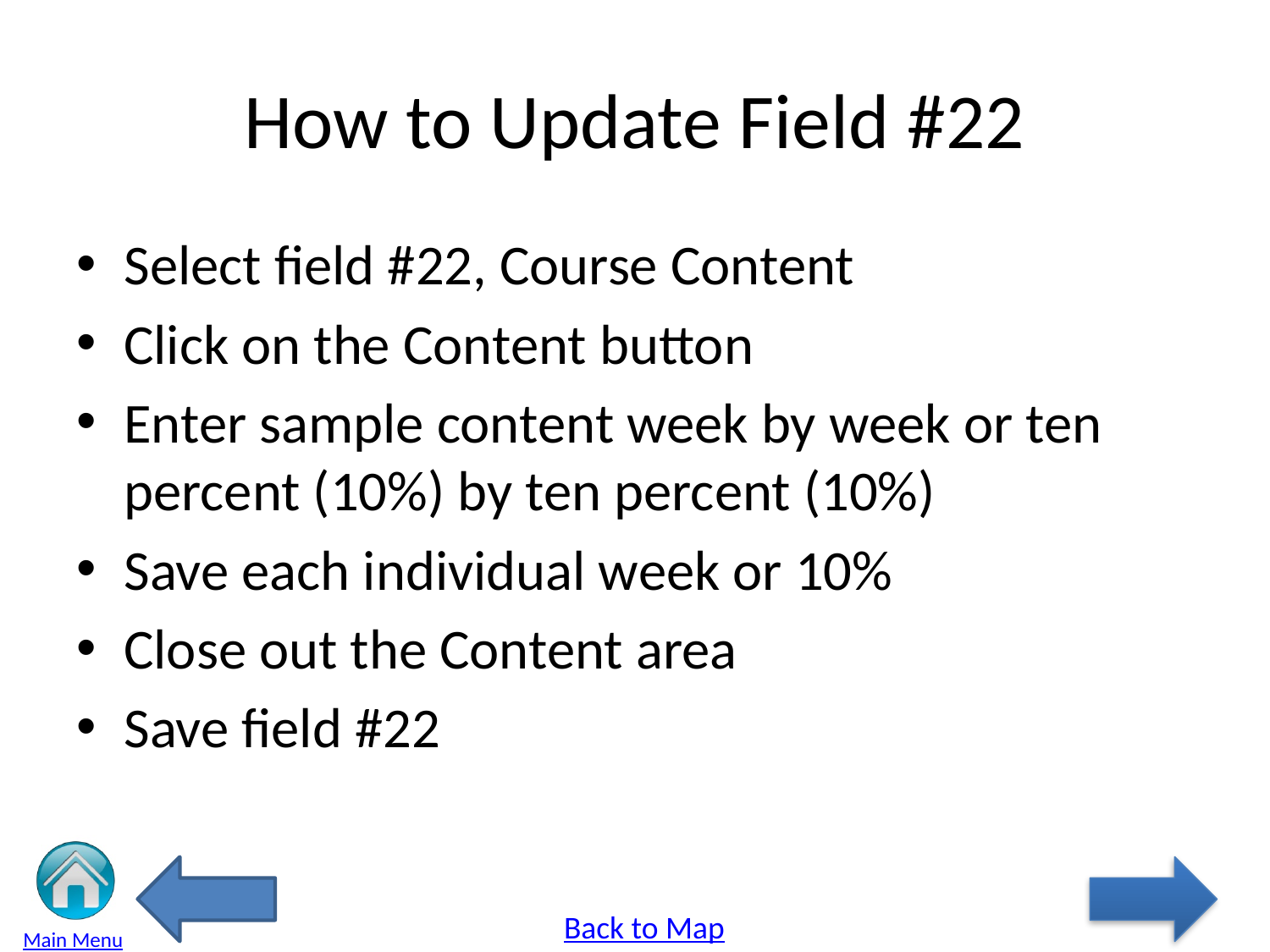

# How to Update Field #22
Select field #22, Course Content
Click on the Content button
Enter sample content week by week or ten percent (10%) by ten percent (10%)
Save each individual week or 10%
Close out the Content area
Save field #22
Back to Map